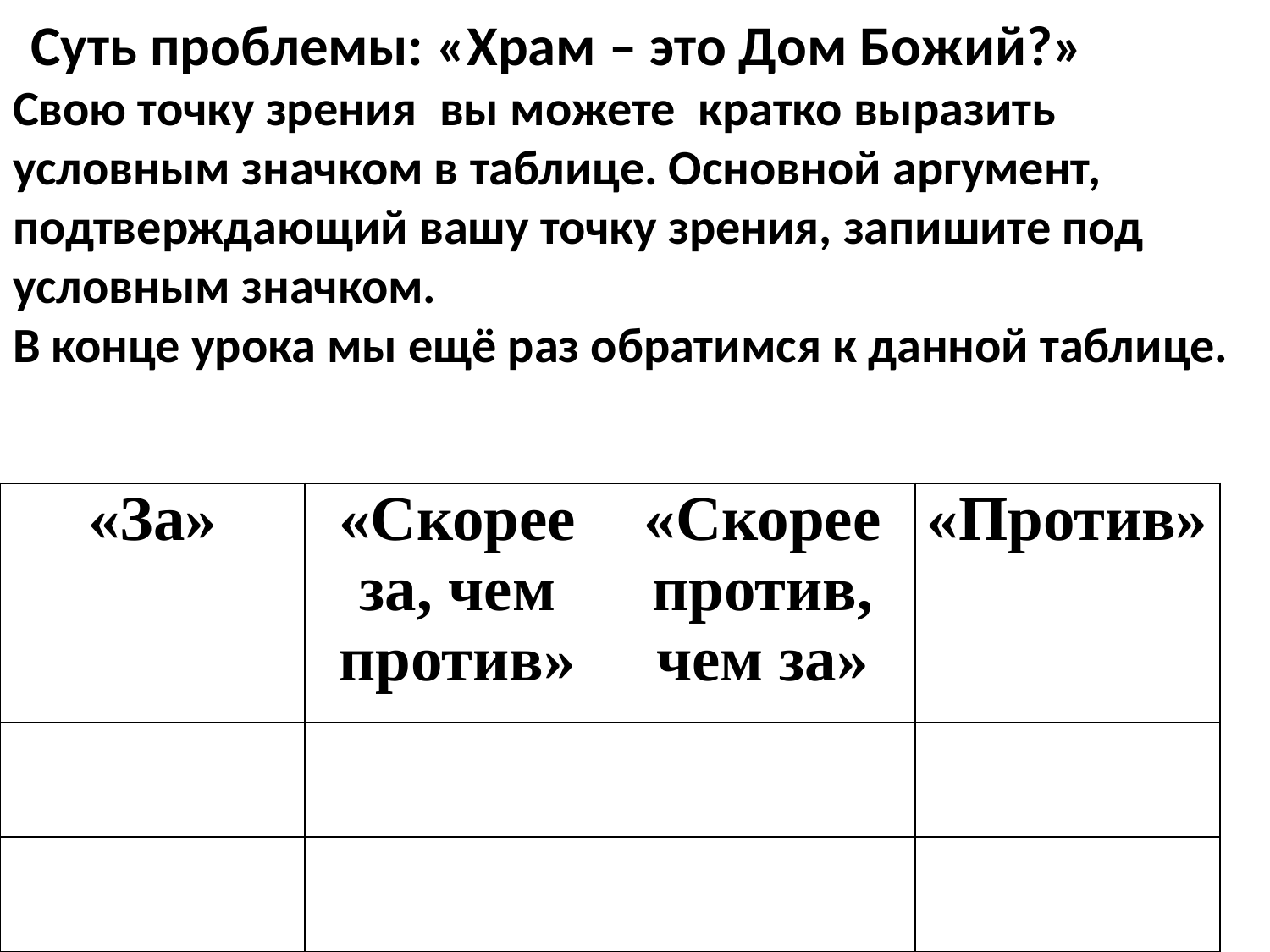

Суть проблемы: «Храм – это Дом Божий?»
Свою точку зрения  вы можете  кратко выразить условным значком в таблице. Основной аргумент, подтверждающий вашу точку зрения, запишите под условным значком.
В конце урока мы ещё раз обратимся к данной таблице.

| «За» | «Скорее за, чем против» | «Скорее против, чем за» | «Против» |
| --- | --- | --- | --- |
|  |  |  |  |
|  |  |  |  |